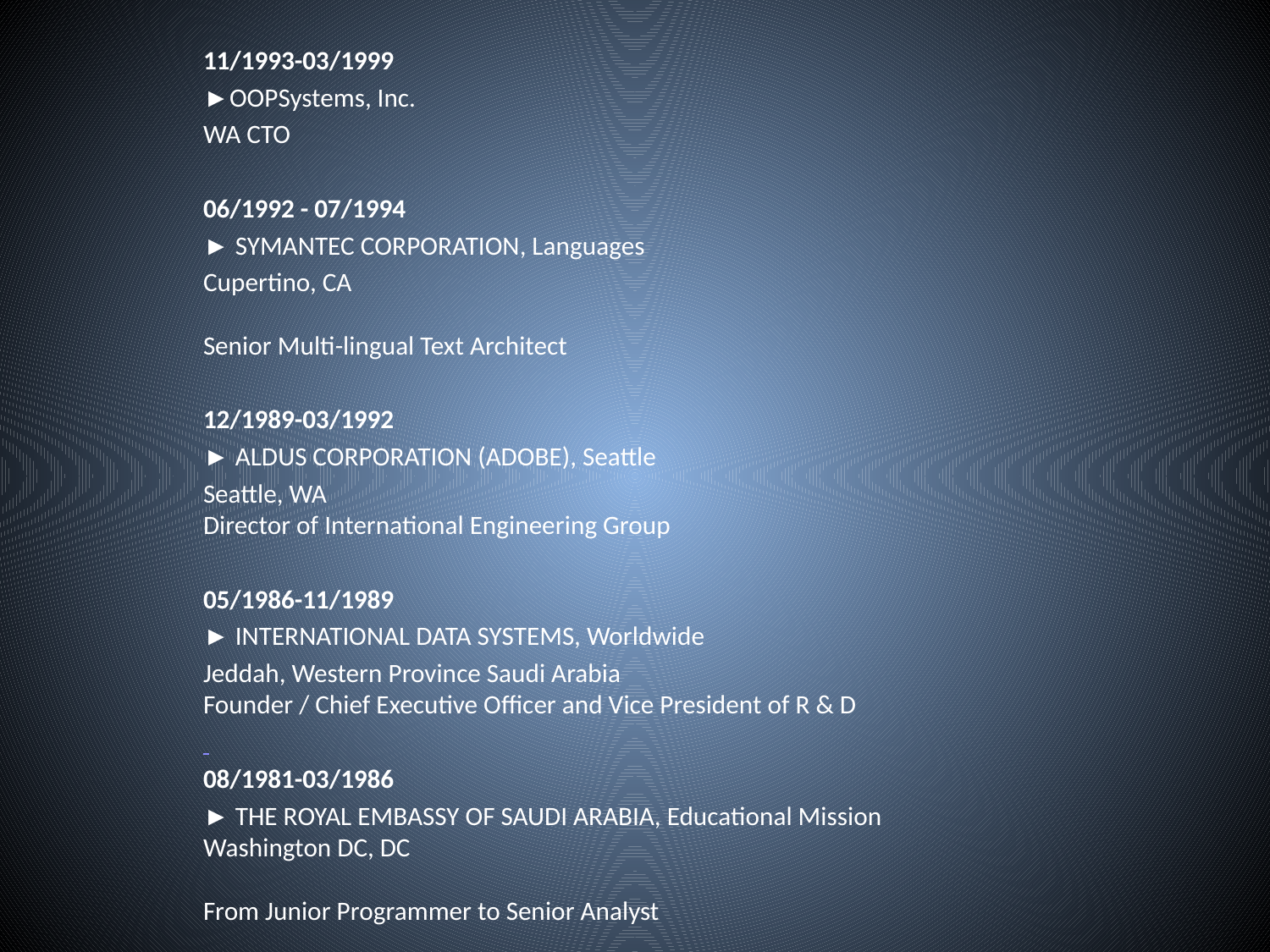

11/1993-03/1999
►OOPSystems, Inc.
WA CTO

06/1992 - 07/1994
► SYMANTEC CORPORATION, Languages
Cupertino, CA
Senior Multi-lingual Text Architect

12/1989-03/1992
► ALDUS CORPORATION (ADOBE), Seattle
Seattle, WA
Director of International Engineering Group

05/1986-11/1989
► INTERNATIONAL DATA SYSTEMS, Worldwide
Jeddah, Western Province Saudi Arabia
Founder / Chief Executive Officer and Vice President of R & D

08/1981-03/1986
► THE ROYAL EMBASSY OF SAUDI ARABIA, Educational Mission
Washington DC, DC
From Junior Programmer to Senior Analyst